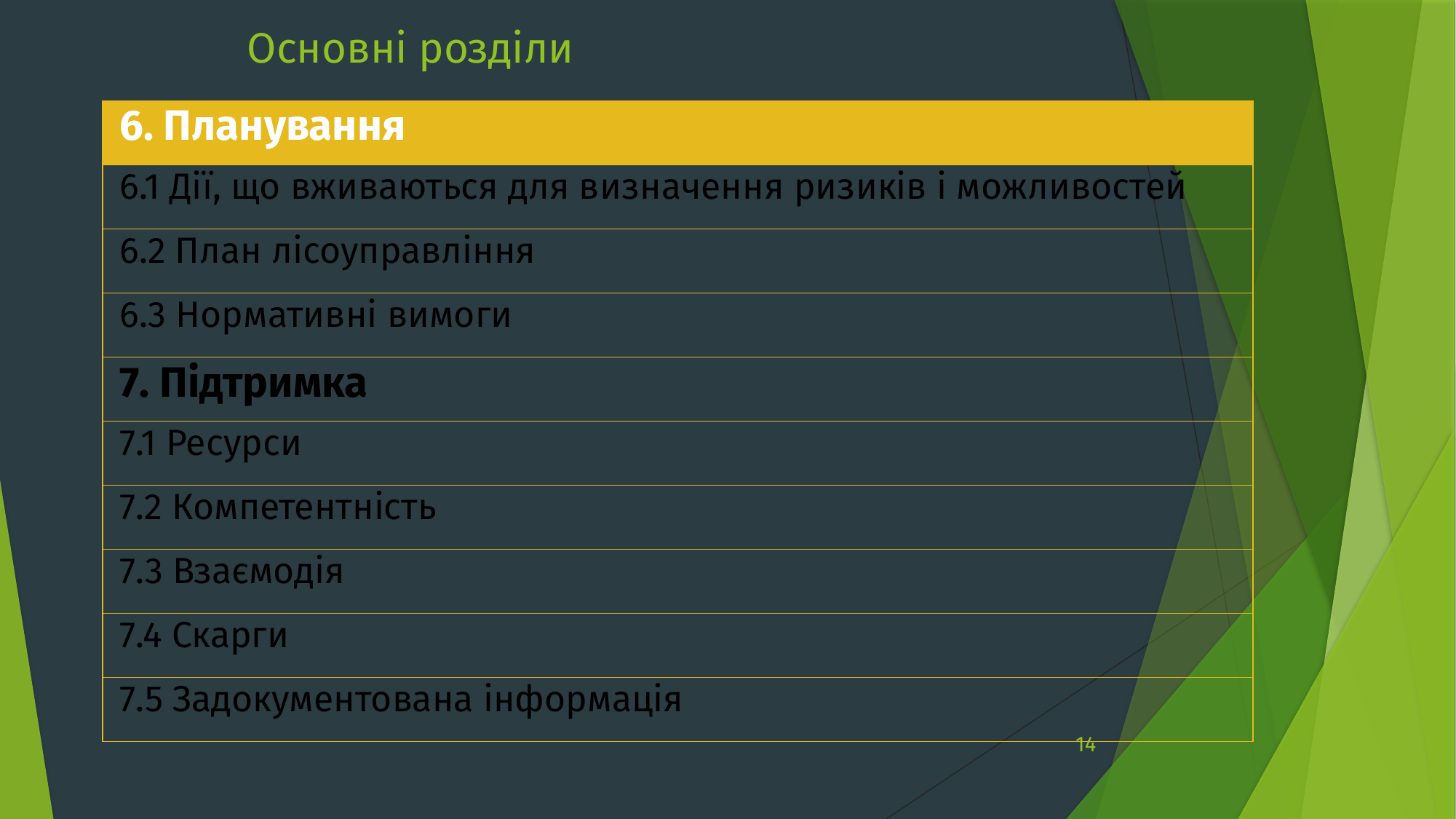

# Основні розділи
| 6. Планування |
| --- |
| 6.1 Дії, що вживаються для визначення ризиків і можливостей |
| 6.2 План лісоуправління |
| 6.3 Нормативні вимоги |
| 7. Підтримка |
| 7.1 Ресурси |
| 7.2 Компетентність |
| 7.3 Взаємодія |
| 7.4 Скарги |
| 7.5 Задокументована інформація |
14